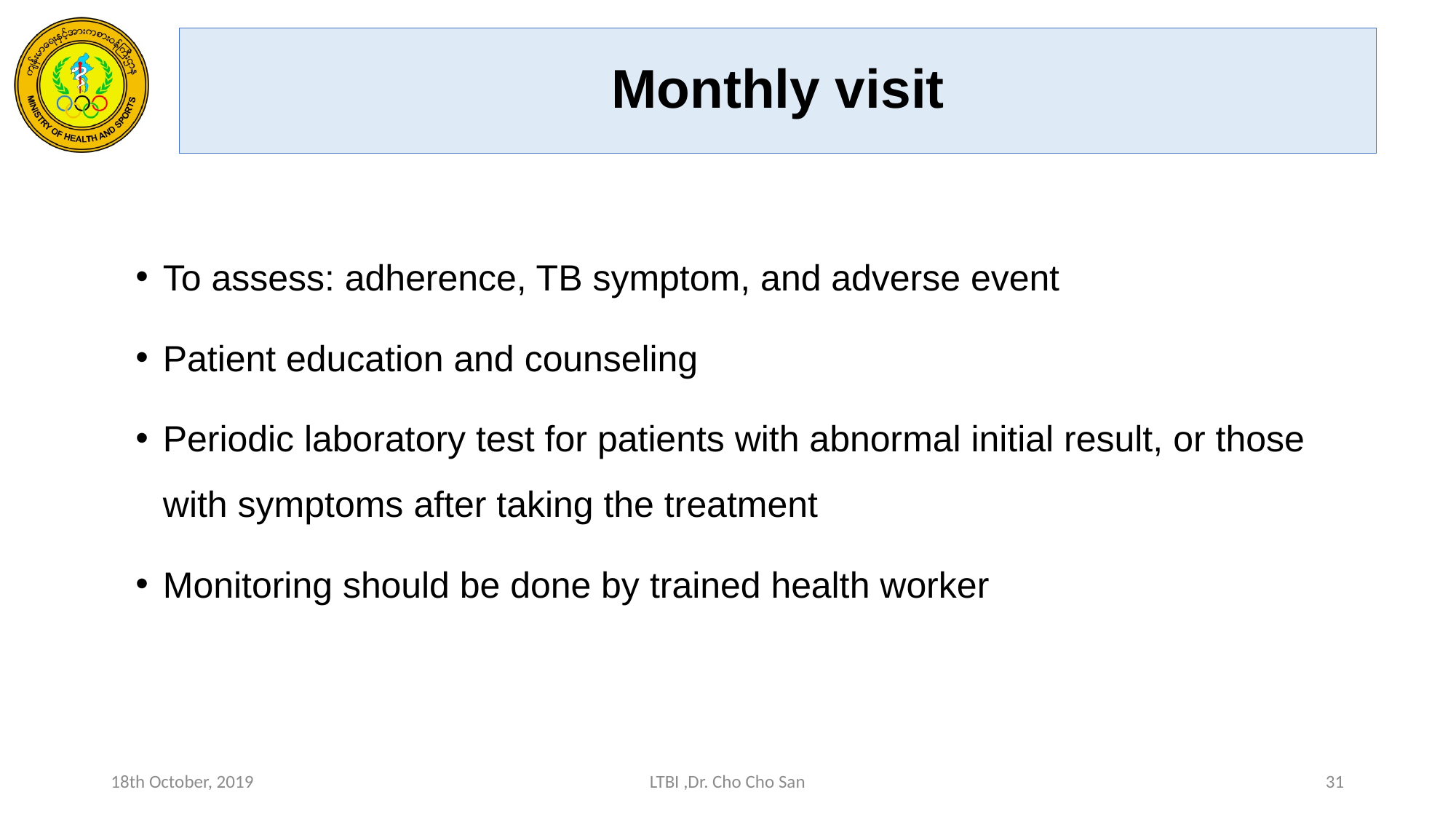

# Monthly visit
To assess: adherence, TB symptom, and adverse event
Patient education and counseling
Periodic laboratory test for patients with abnormal initial result, or those with symptoms after taking the treatment
Monitoring should be done by trained health worker

18th October, 2019
LTBI ,Dr. Cho Cho San
31